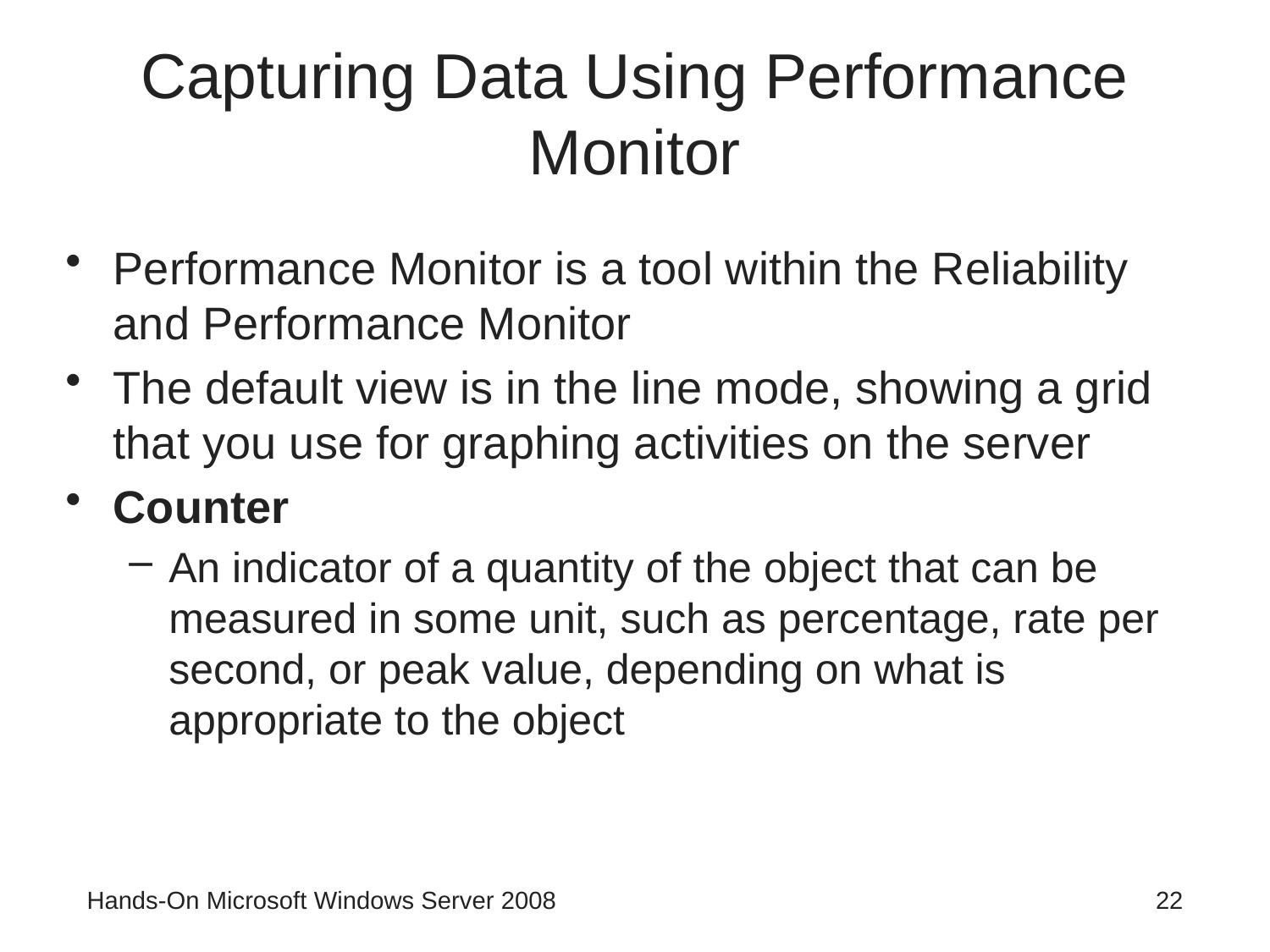

# Capturing Data Using Performance Monitor
Performance Monitor is a tool within the Reliability and Performance Monitor
The default view is in the line mode, showing a grid that you use for graphing activities on the server
Counter
An indicator of a quantity of the object that can be measured in some unit, such as percentage, rate per second, or peak value, depending on what is appropriate to the object

Hands-On Microsoft Windows Server 2008
22